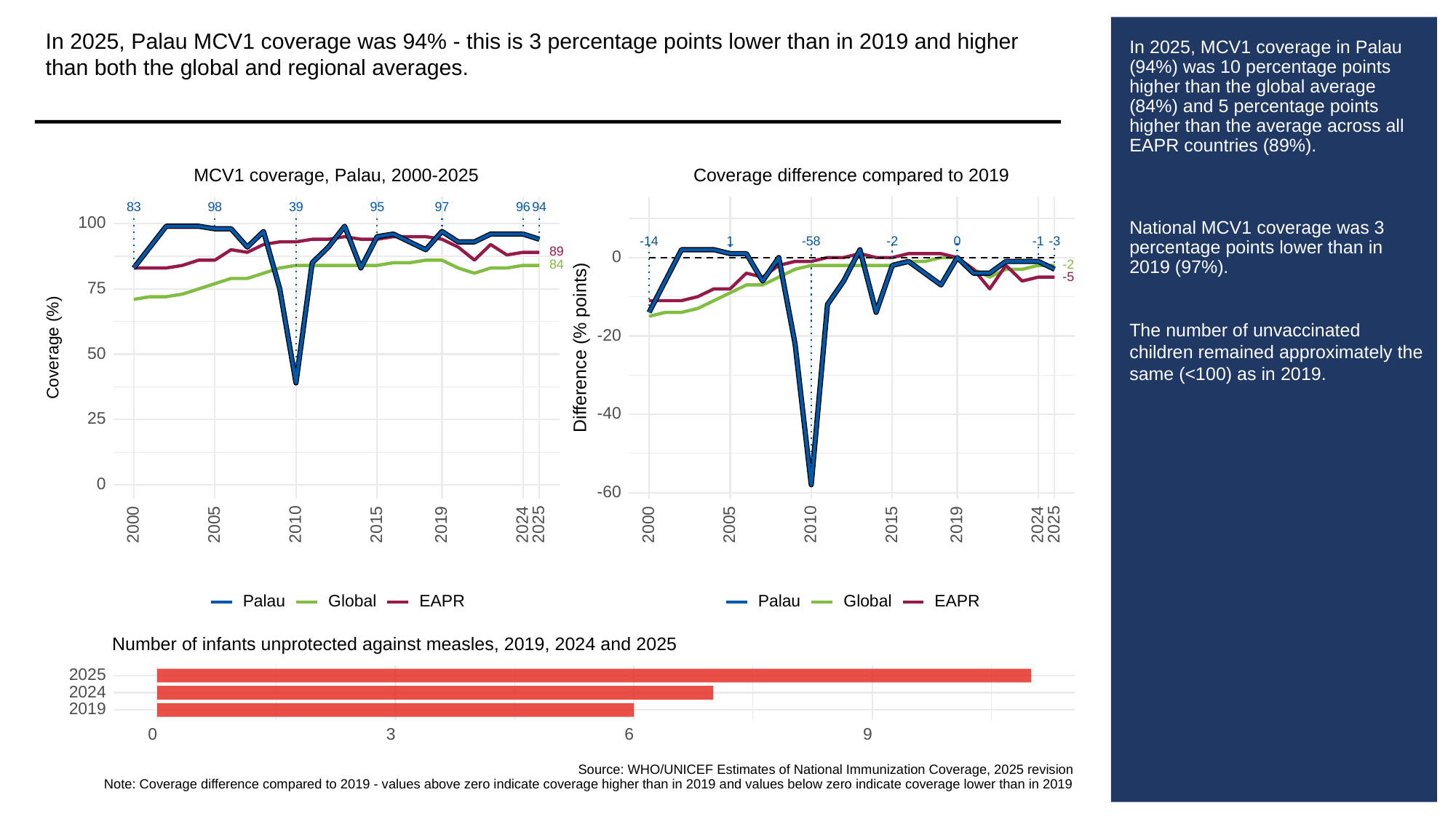

In 2025, Palau MCV1 coverage was 94% - this is 3 percentage points lower than in 2019 and higher than both the global and regional averages.
# In 2025, MCV1 coverage in Palau (94%) was 10 percentage points higher than the global average (84%) and 5 percentage points higher than the average across all EAPR countries (89%).

National MCV1 coverage was 3 percentage points lower than in 2019 (97%).

The number of unvaccinated children remained approximately the same (<100) as in 2019.

MCV1 coverage, Palau, 2000-2025
Coverage difference compared to 2019

83
39
98
95
97
96
94
100

-3
-58
0
-14
1
-2
-1

89

0

84
-2
-5
75

-20

Difference (% points)
Coverage (%)
50

-40
25

0

-60

2000
2005
2010
2015
2019
2024
2025
2000
2005
2010
2015
2019
2024
2025
Global
Global
Palau
Palau
EAPR
EAPR

Number of infants unprotected against measles, 2019, 2024 and 2025

2025

2024

2019

3
0
6
9
Source: WHO/UNICEF Estimates of National Immunization Coverage, 2025 revision
Note: Coverage difference compared to 2019 - values above zero indicate coverage higher than in 2019 and values below zero indicate coverage lower than in 2019